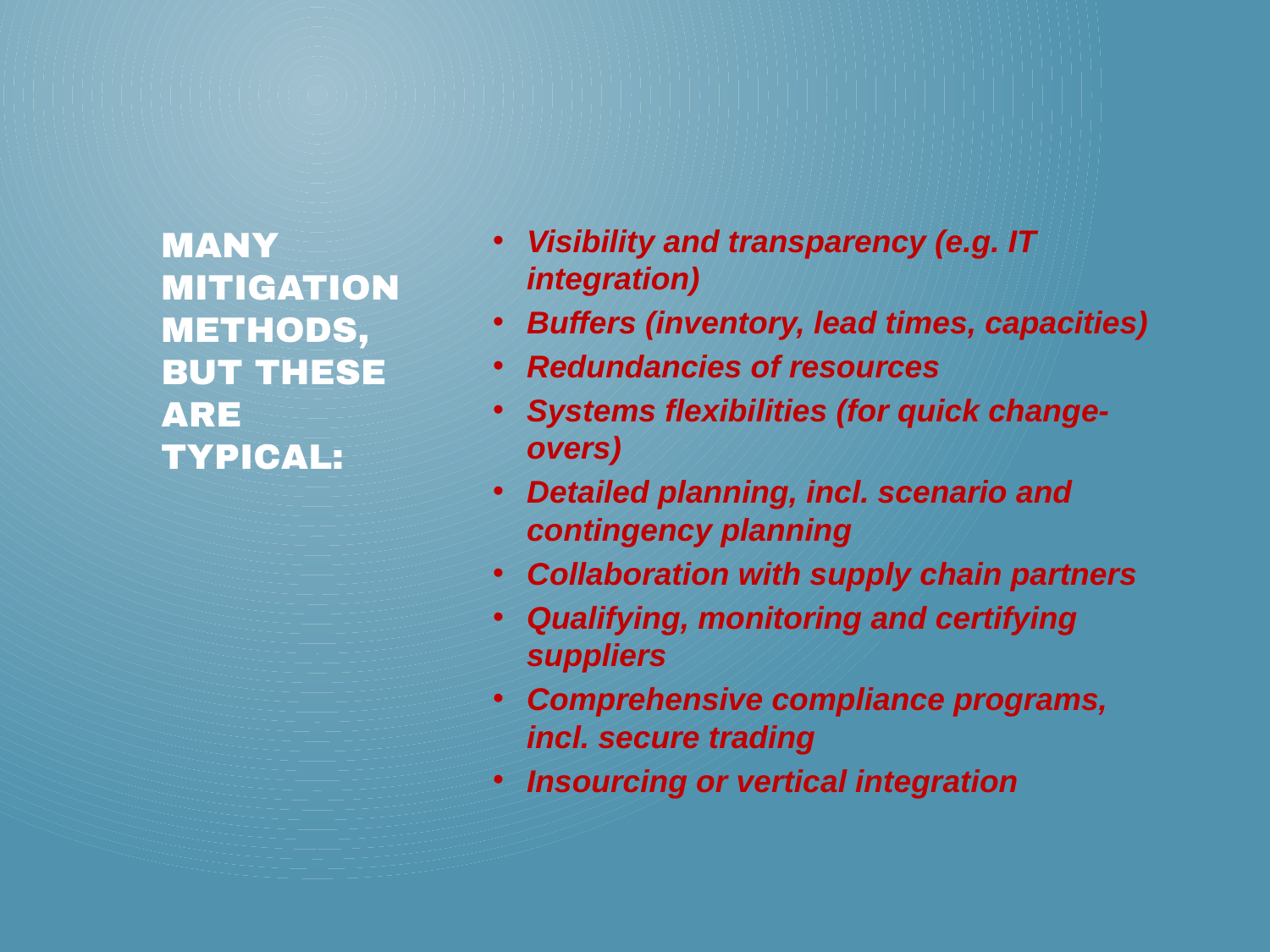

Visibility and transparency (e.g. IT integration)
Buffers (inventory, lead times, capacities)
Redundancies of resources
Systems flexibilities (for quick change-overs)
Detailed planning, incl. scenario and contingency planning
Collaboration with supply chain partners
Qualifying, monitoring and certifying suppliers
Comprehensive compliance programs, incl. secure trading
Insourcing or vertical integration

# Many mitigation methods, but these are typical: